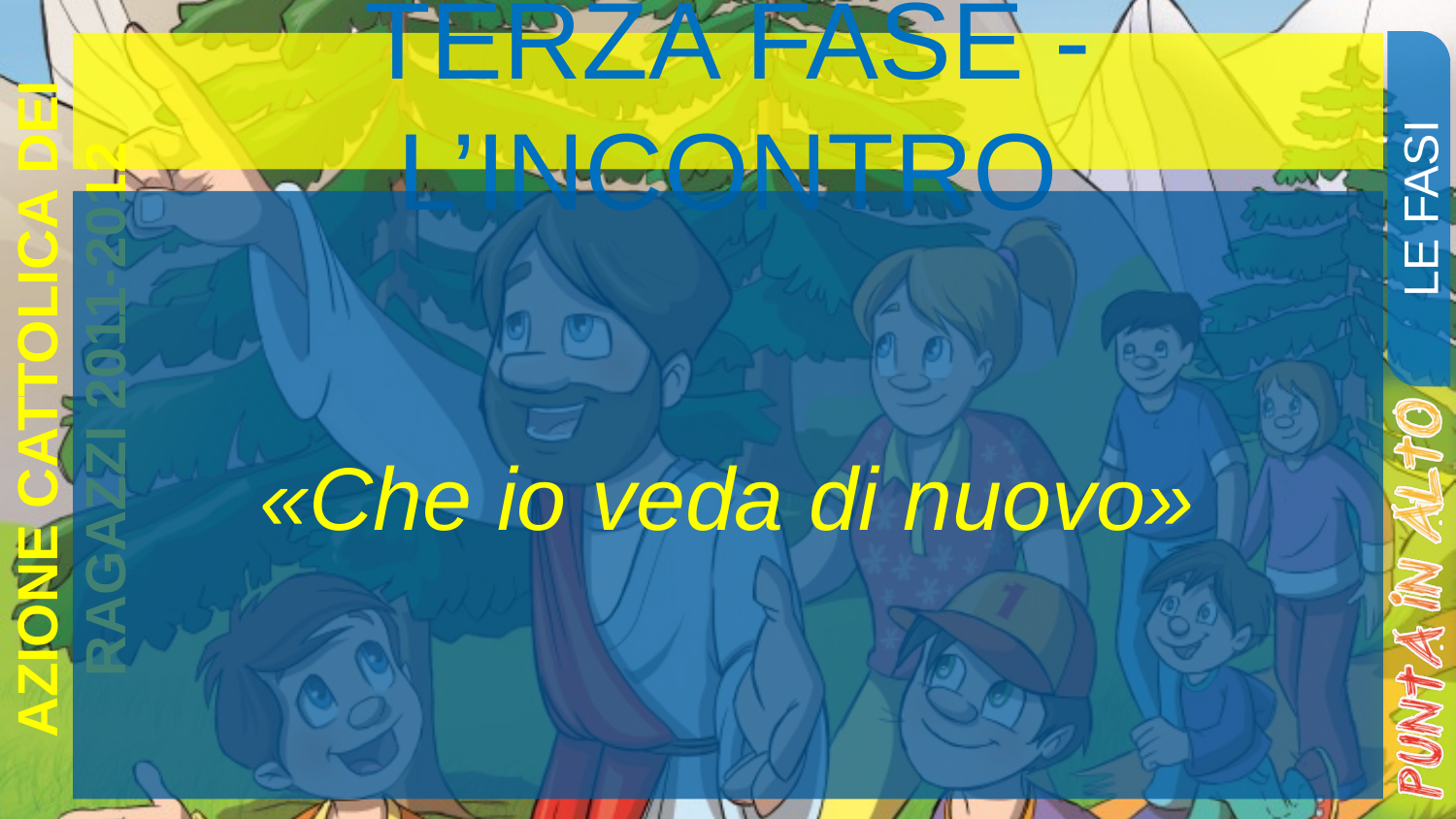

# TERZA FASE - L’INCONTRO
LE FASI
«Che io veda di nuovo»